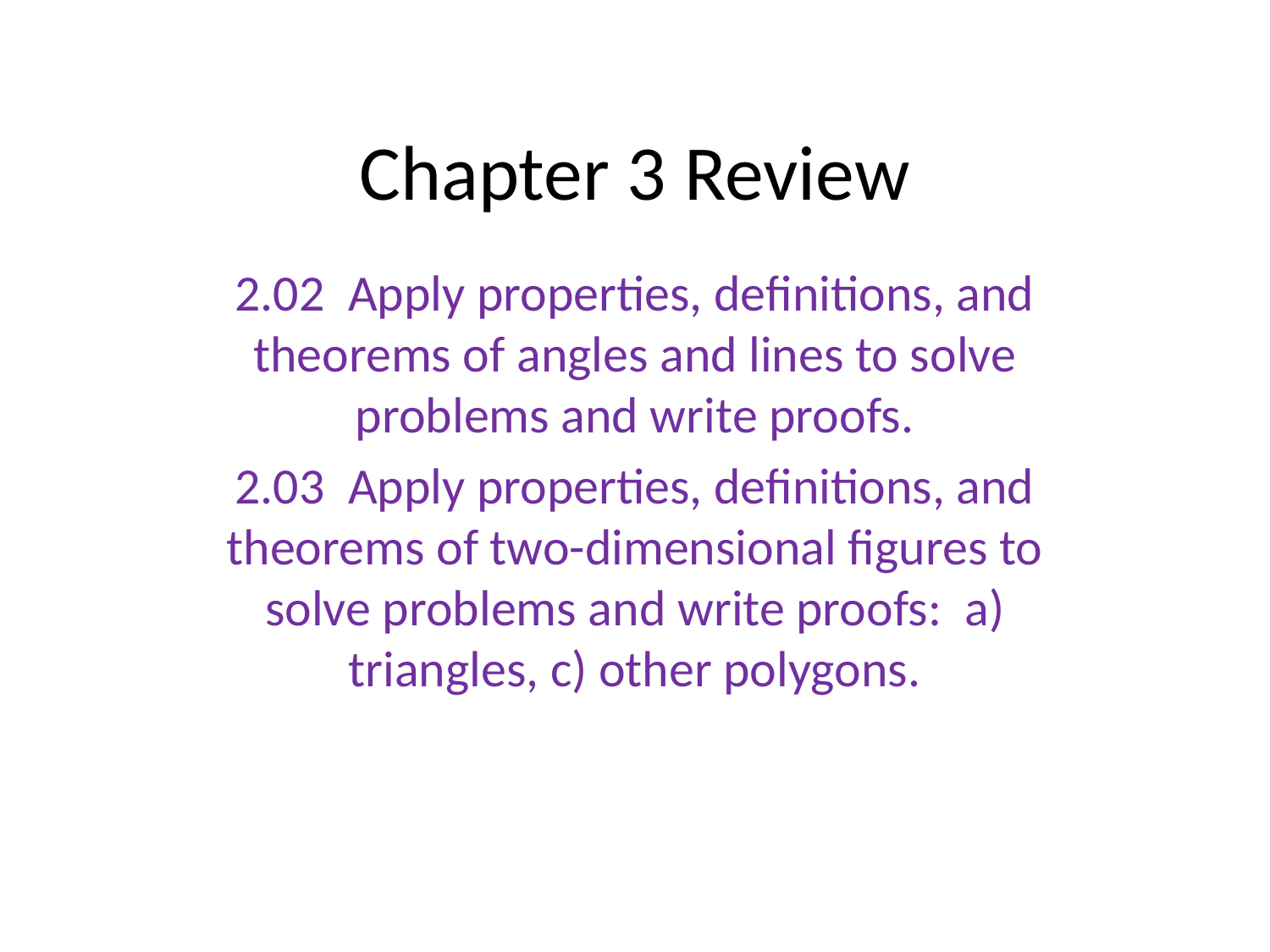

# Chapter 3 Review
2.02  Apply properties, definitions, and theorems of angles and lines to solve problems and write proofs.
2.03  Apply properties, definitions, and theorems of two-dimensional figures to solve problems and write proofs:  a) triangles, c) other polygons.